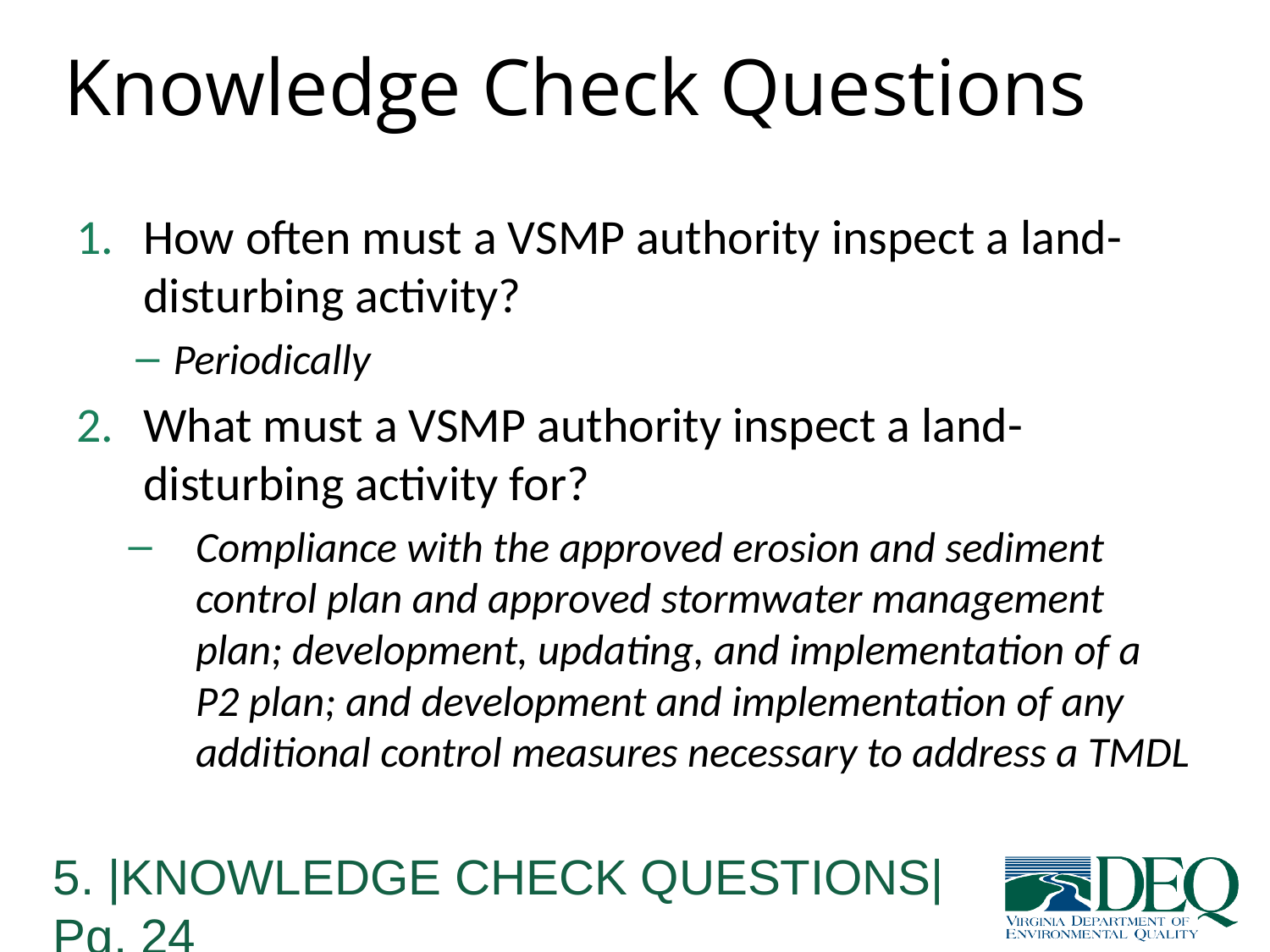

# Knowledge Check Questions
How often must a VSMP authority inspect a land-disturbing activity?
Periodically
What must a VSMP authority inspect a land-disturbing activity for?
Compliance with the approved erosion and sediment control plan and approved stormwater management plan; development, updating, and implementation of a P2 plan; and development and implementation of any additional control measures necessary to address a TMDL

5. |KNOWLEDGE CHECK QUESTIONS| Pg. 24